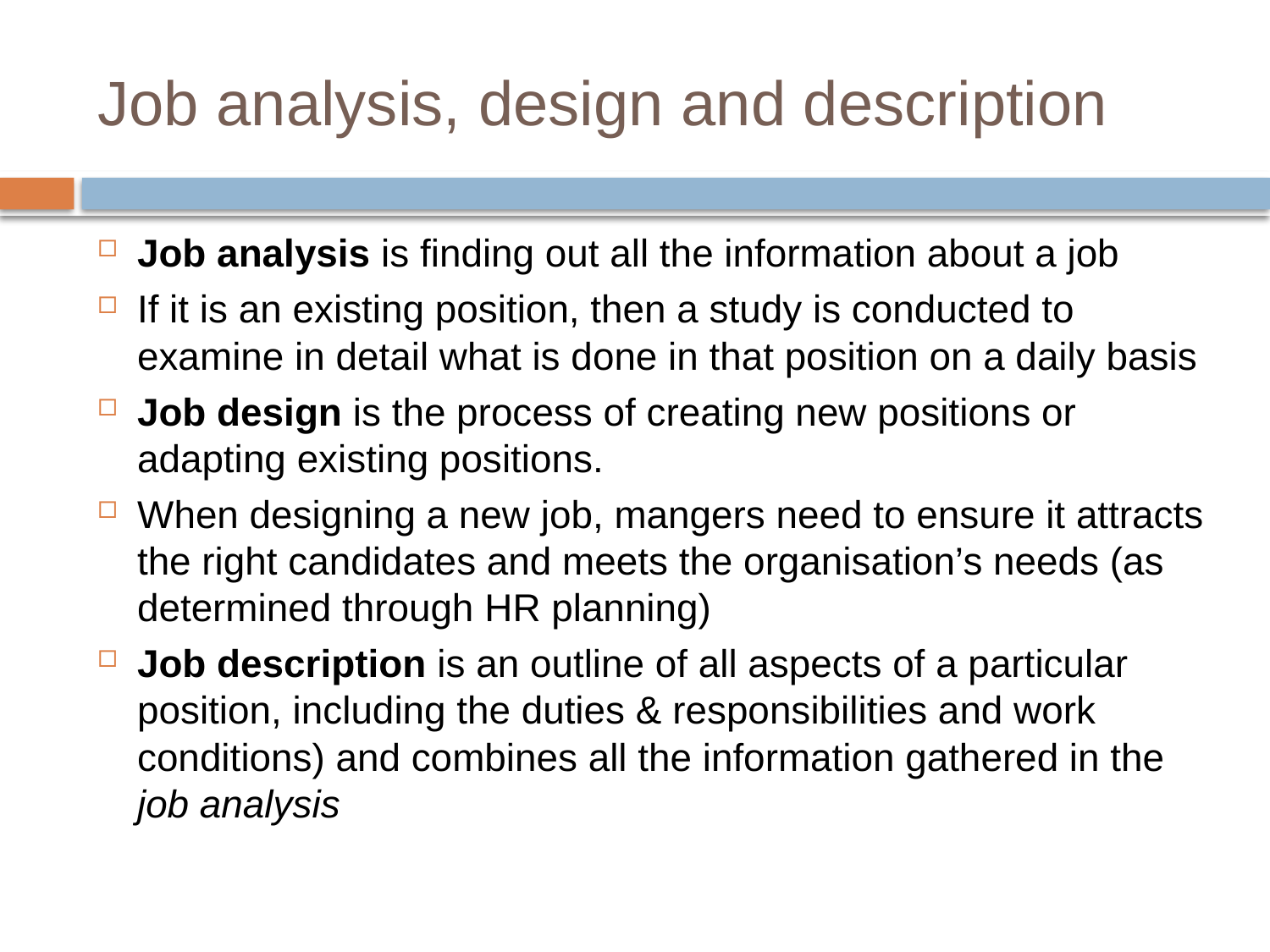

# Job analysis, design and description
Job analysis is finding out all the information about a job
If it is an existing position, then a study is conducted to examine in detail what is done in that position on a daily basis
Job design is the process of creating new positions or adapting existing positions.
When designing a new job, mangers need to ensure it attracts the right candidates and meets the organisation’s needs (as determined through HR planning)
Job description is an outline of all aspects of a particular position, including the duties & responsibilities and work conditions) and combines all the information gathered in the job analysis